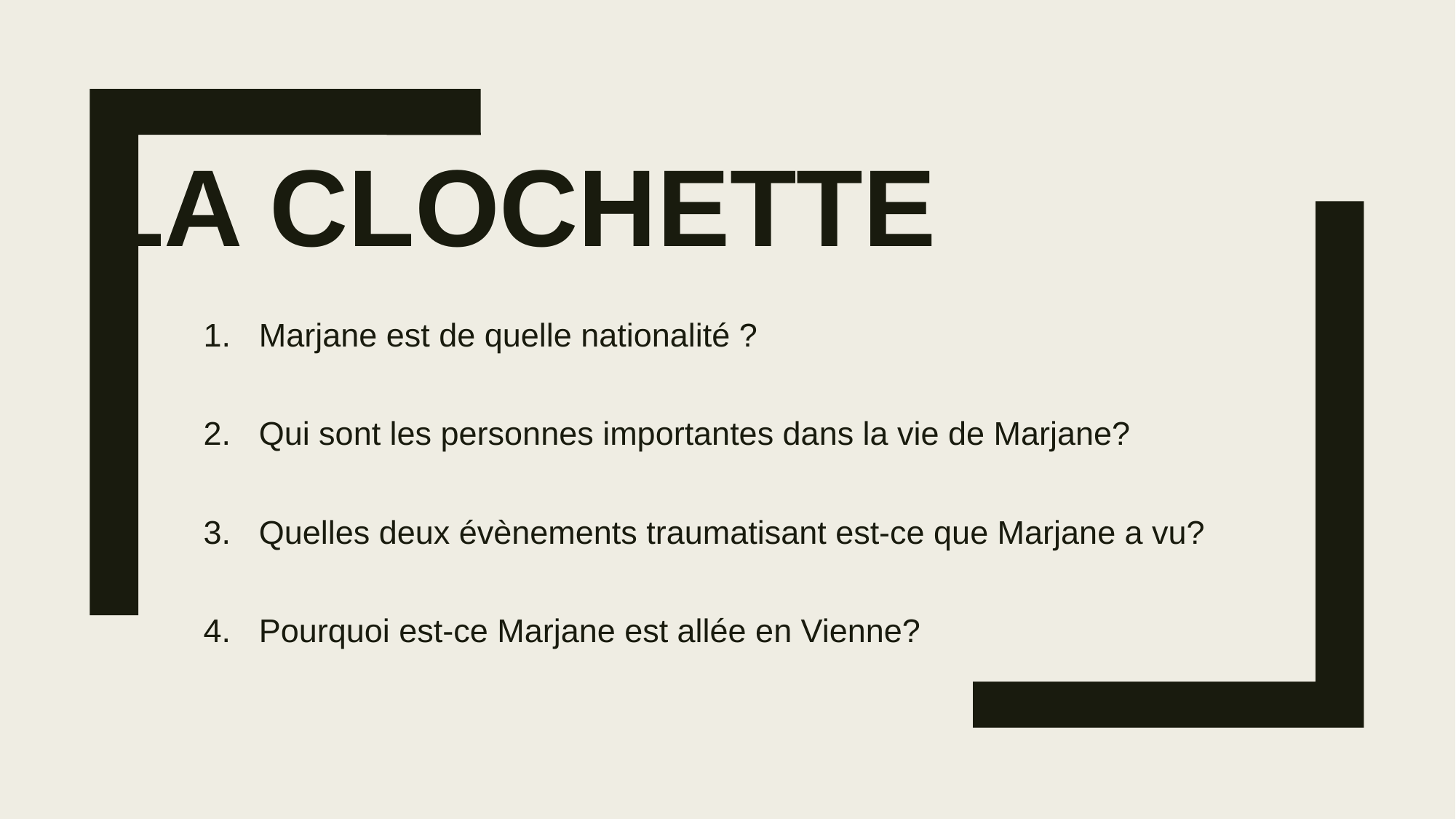

# LA CLOCHETTE
Marjane est de quelle nationalité ?
Qui sont les personnes importantes dans la vie de Marjane?
Quelles deux évènements traumatisant est-ce que Marjane a vu?
Pourquoi est-ce Marjane est allée en Vienne?